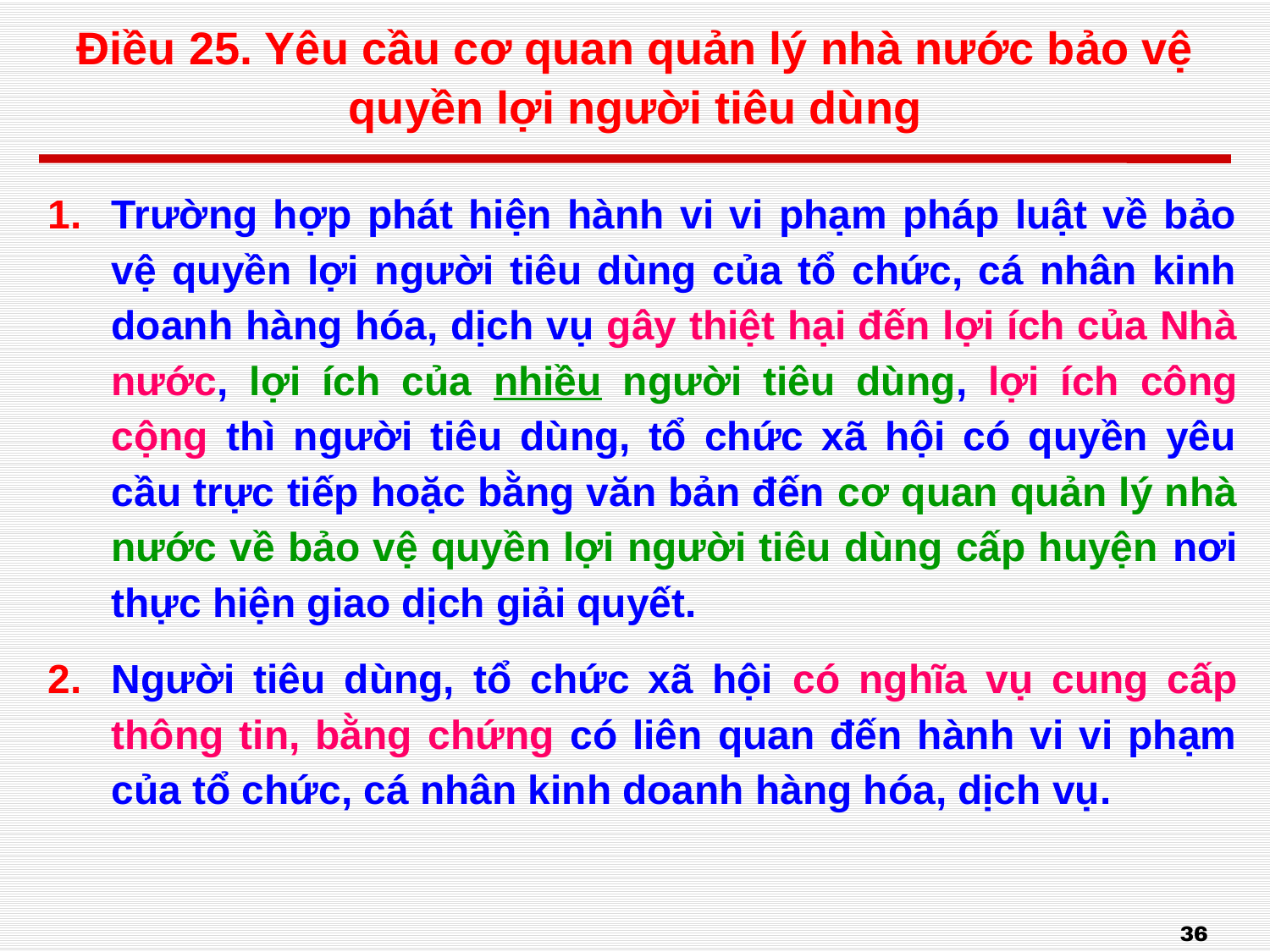

# Điều 25. Yêu cầu cơ quan quản lý nhà nước bảo vệ quyền lợi người tiêu dùng
Trường hợp phát hiện hành vi vi phạm pháp luật về bảo vệ quyền lợi người tiêu dùng của tổ chức, cá nhân kinh doanh hàng hóa, dịch vụ gây thiệt hại đến lợi ích của Nhà nước, lợi ích của nhiều người tiêu dùng, lợi ích công cộng thì người tiêu dùng, tổ chức xã hội có quyền yêu cầu trực tiếp hoặc bằng văn bản đến cơ quan quản lý nhà nước về bảo vệ quyền lợi người tiêu dùng cấp huyện nơi thực hiện giao dịch giải quyết.
Người tiêu dùng, tổ chức xã hội có nghĩa vụ cung cấp thông tin, bằng chứng có liên quan đến hành vi vi phạm của tổ chức, cá nhân kinh doanh hàng hóa, dịch vụ.